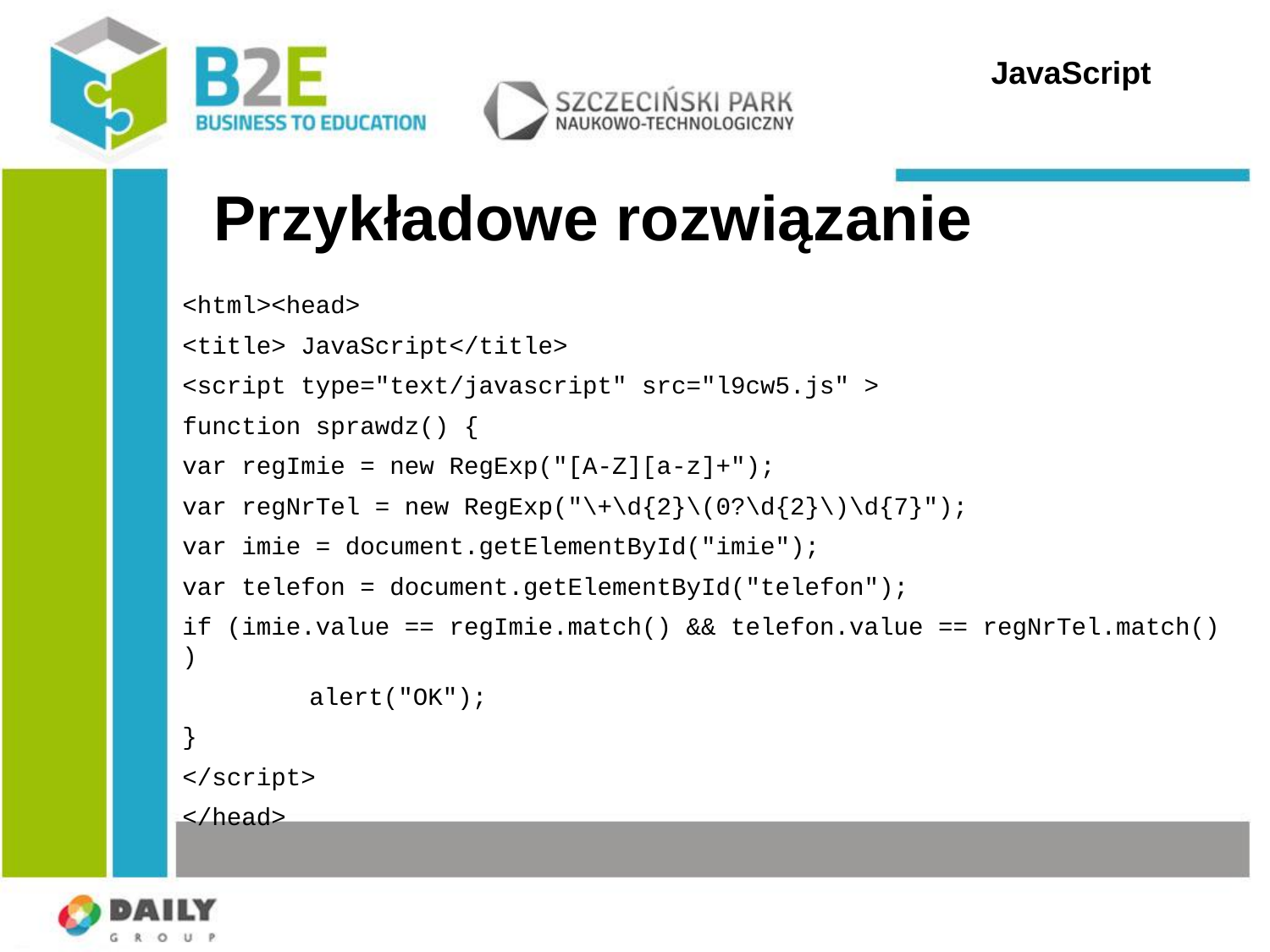

JavaScript
Przykładowe rozwiązanie
<html><head>
<title> JavaScript</title>
<script type="text/javascript" src="l9cw5.js" >
function sprawdz() {
var regImie = new RegExp("[A-Z][a-z]+");
var regNrTel = new RegExp("\+\d{2}\(0?\d{2}\)\d{7}");
var imie = document.getElementById("imie");
var telefon = document.getElementById("telefon");
if (imie.value == regImie.match() && telefon.value == regNrTel.match() )
	alert("OK");
}
</script>
</head>